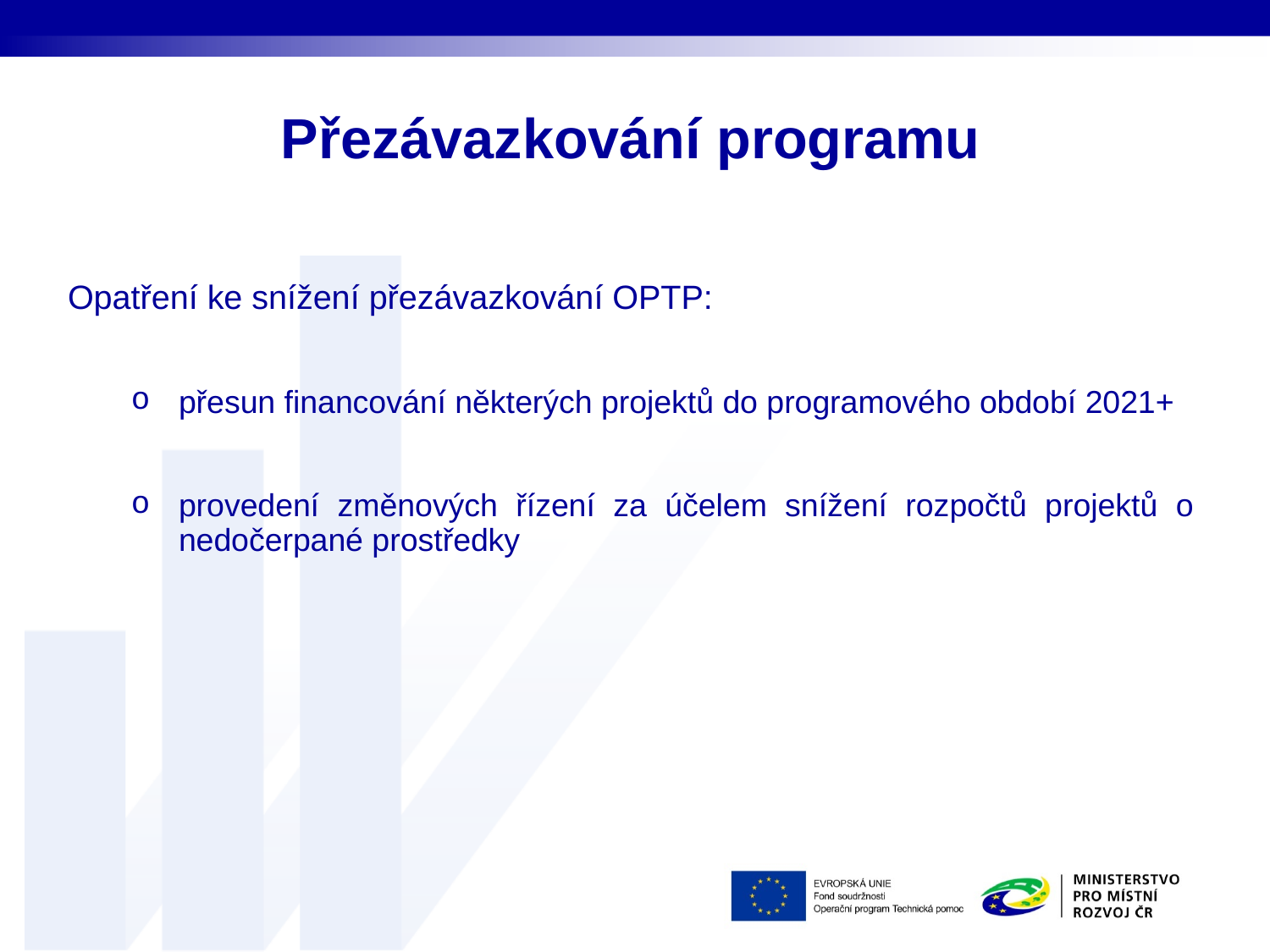

# Přezávazkování programu

Opatření ke snížení přezávazkování OPTP:

přesun financování některých projektů do programového období 2021+

provedení změnových řízení za účelem snížení rozpočtů projektů o nedočerpané prostředky